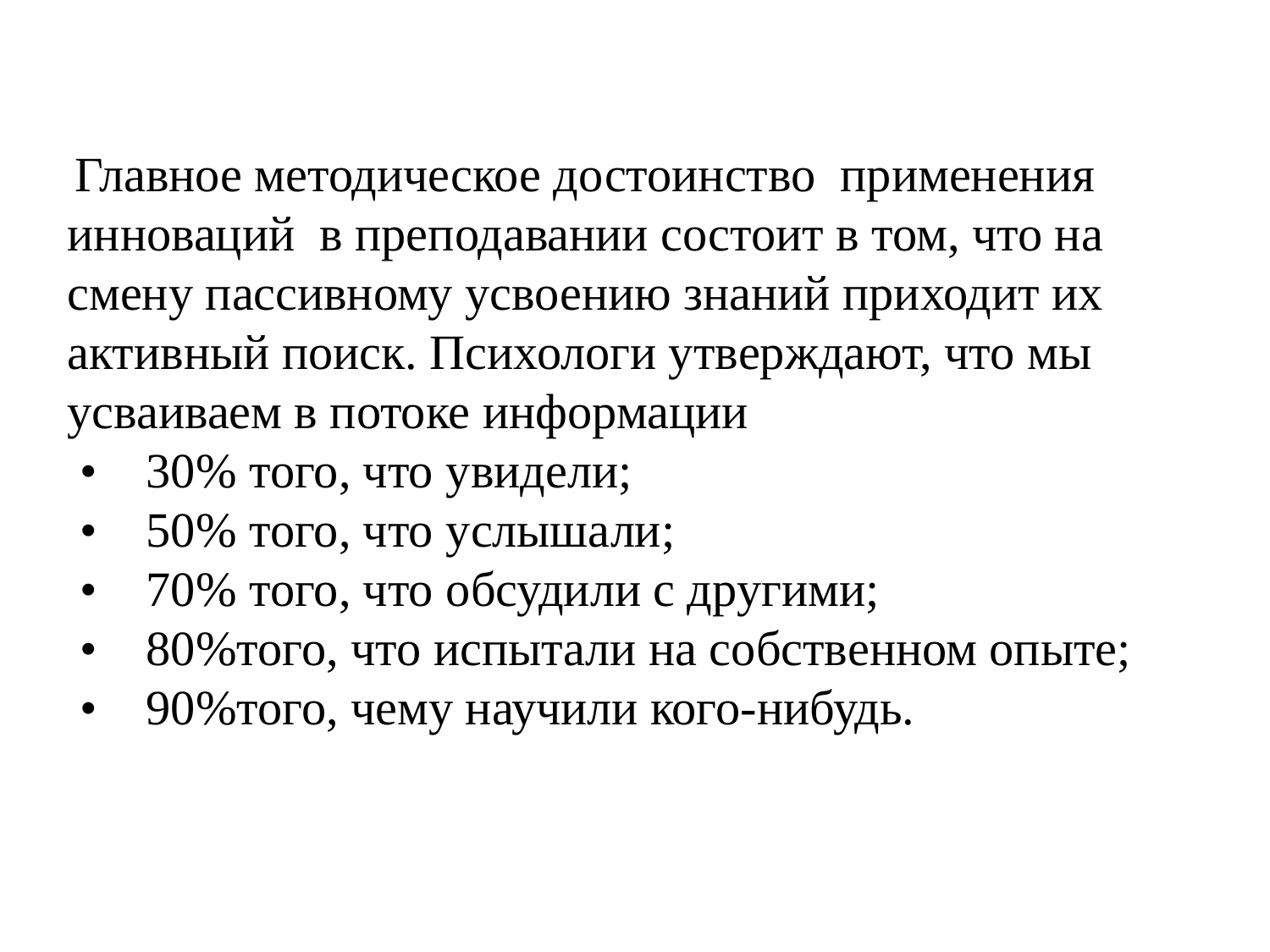

Главное методическое достоинство  применения инноваций  в преподавании состоит в том, что на смену пассивному усвоению знаний приходит их активный поиск. Психологи утверждают, что мы усваиваем в потоке информации
 •    30% того, что увидели;
 •    50% того, что услышали;
 •    70% того, что обсудили с другими;
 •    80%того, что испытали на собственном опыте;
 •    90%того, чему научили кого-нибудь.